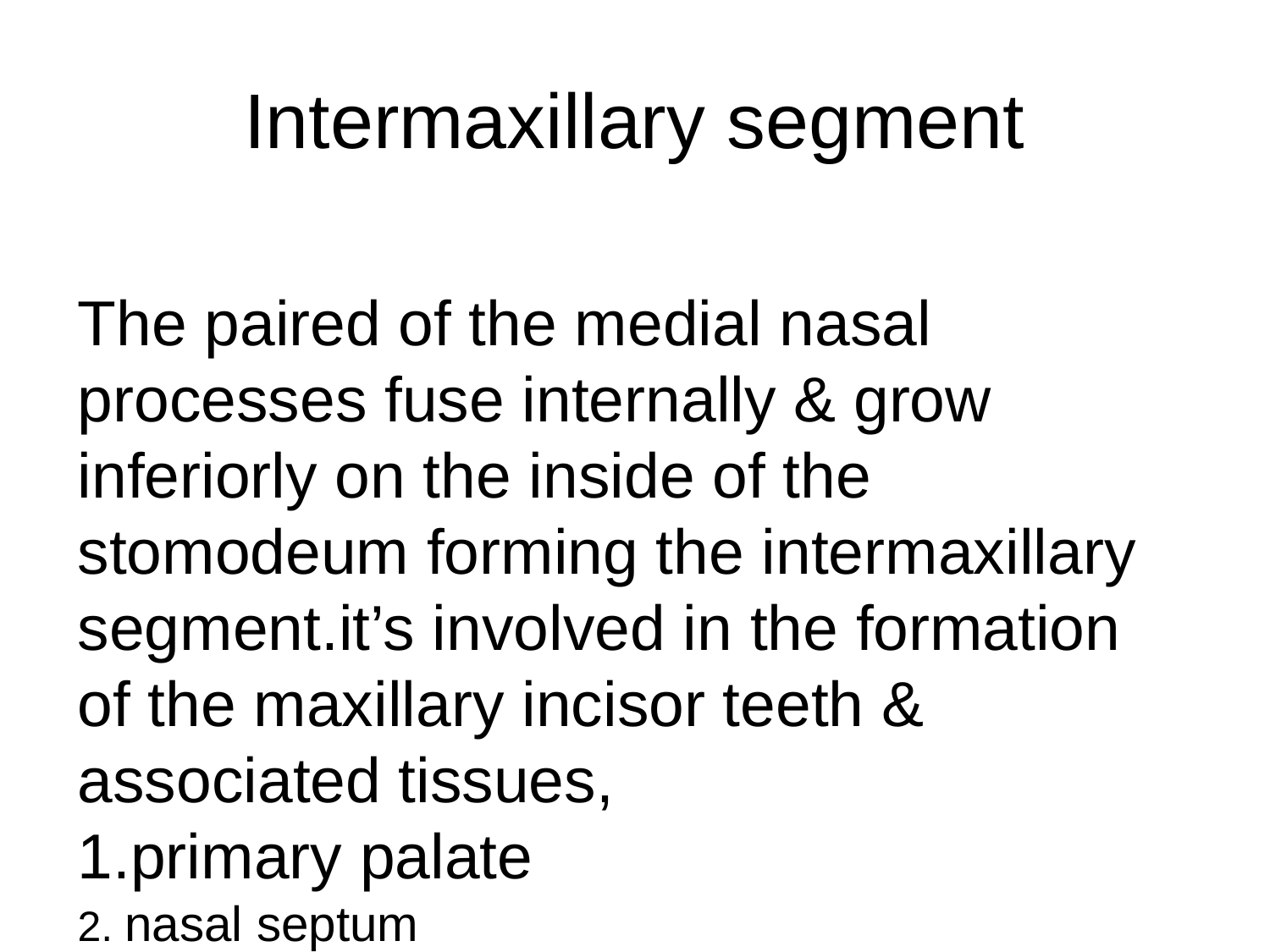

Intermaxillary segment
The paired of the medial nasal processes fuse internally & grow inferiorly on the inside of the stomodeum forming the intermaxillary segment.it’s involved in the formation of the maxillary incisor teeth & associated tissues,
1.primary palate
2. nasal septum